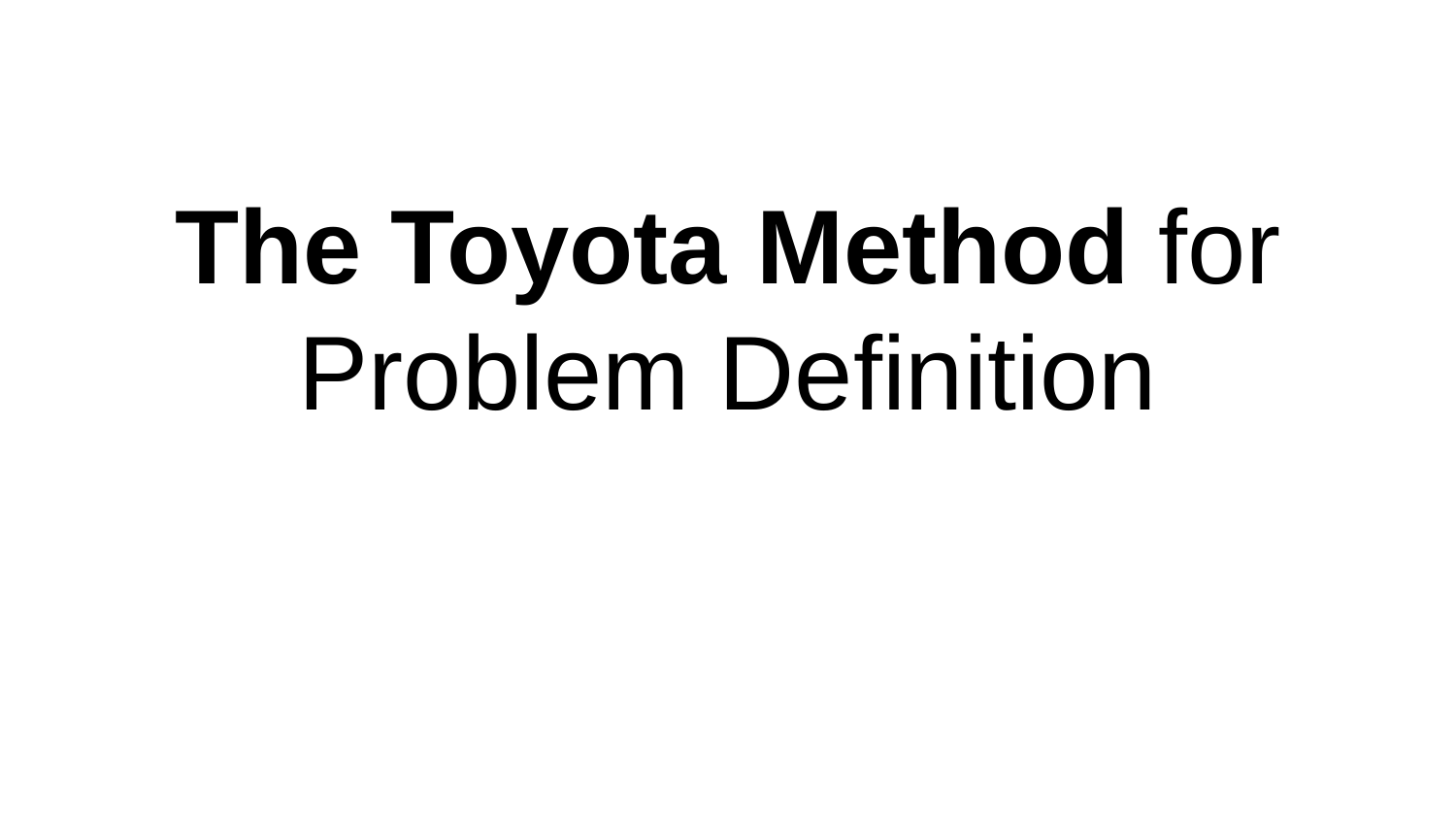

# The Toyota Method for Problem Definition